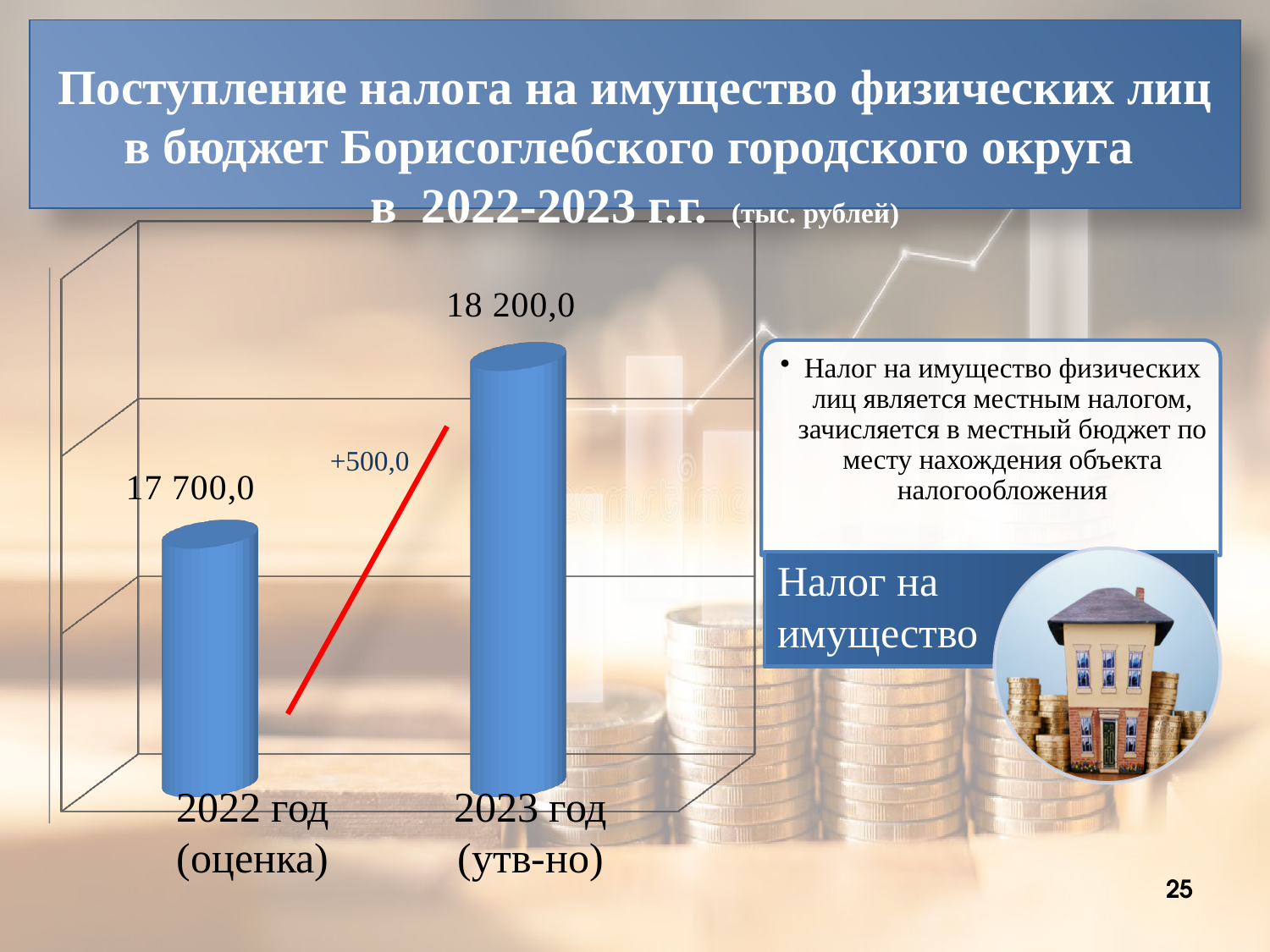

Поступление налога на имущество физических лиц в бюджет Борисоглебского городского округа
в  2022-2023 г.г.  (тыс. рублей)

[unsupported chart]

Налог на имущество физических лиц является местным налогом, зачисляется в местный бюджет по месту нахождения объекта налогообложения
Налог на имущество
+500,0
2022 год (оценка)
2023 год (утв-но)
25